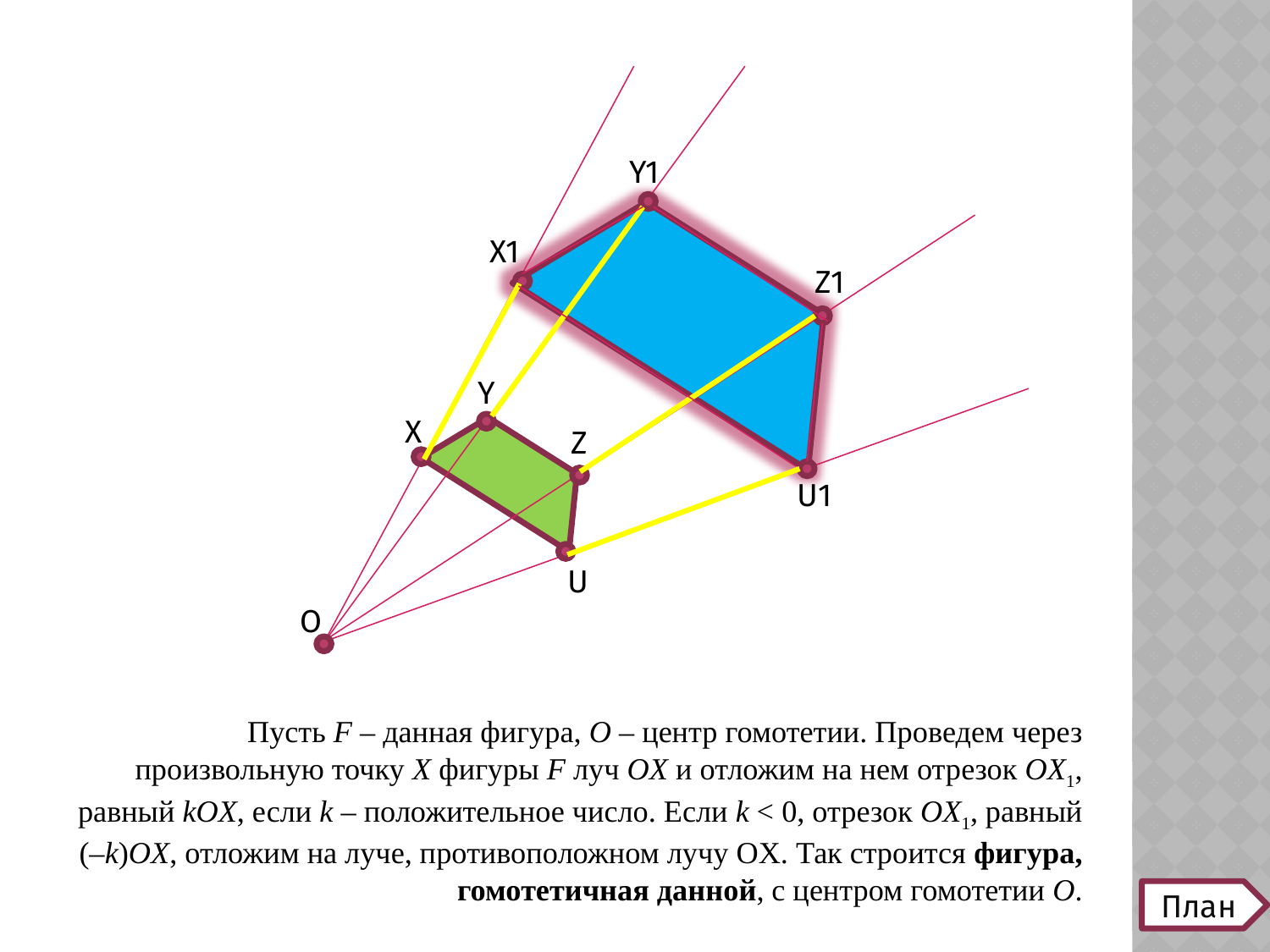

Y1

X1

Z1

Y
X

Z

U1

U
O

Пусть F – данная фигура, O – центр гомотетии. Проведем через произвольную точку X фигуры F луч OX и отложим на нем отрезок OX1, равный kOX, если k – положительное число. Если k < 0, отрезок OX1, равный (–k)OX, отложим на луче, противоположном лучу OX. Так строится фигура, гомотетичная данной, с центром гомотетии O.

План